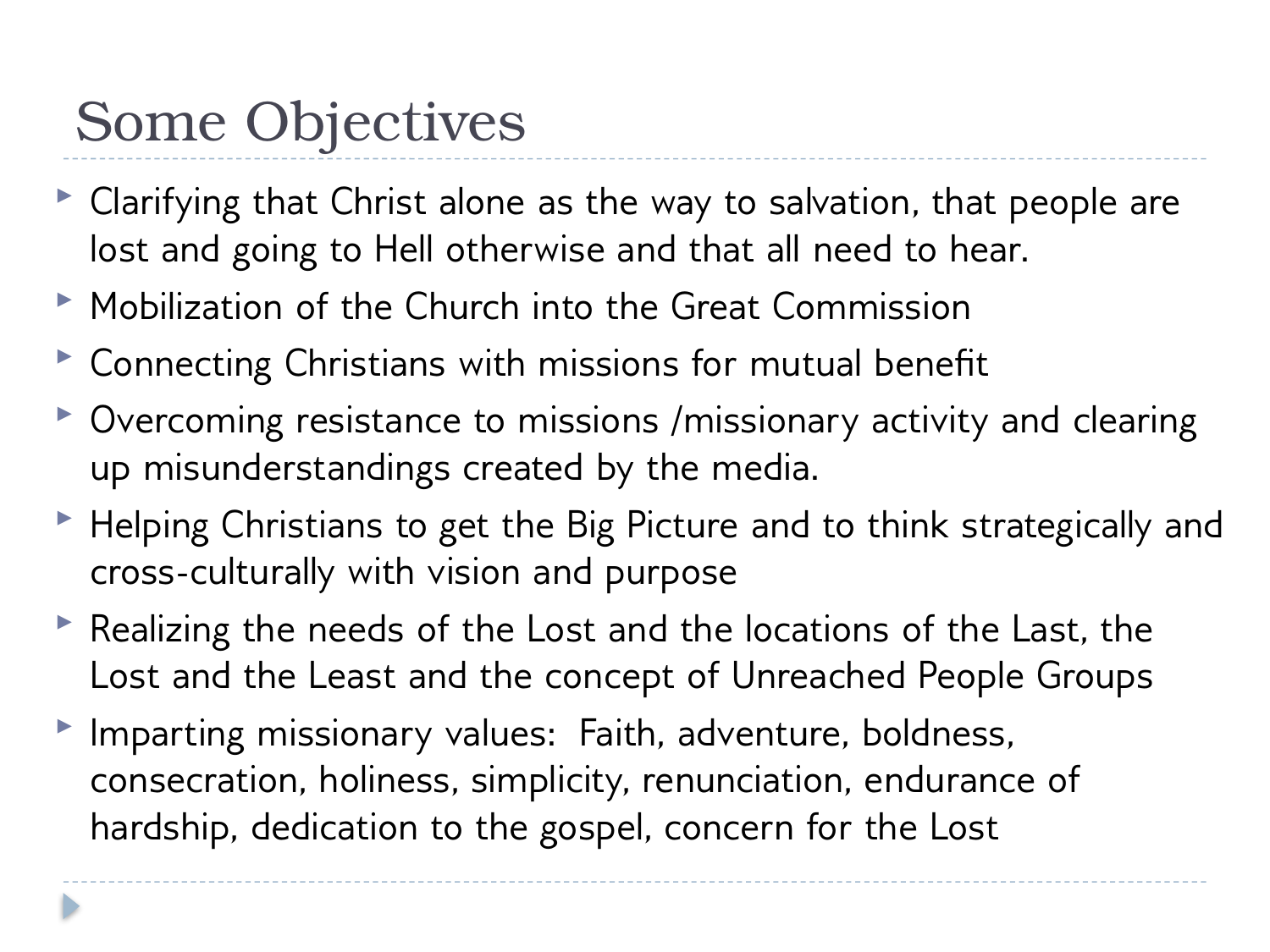

# Some Objectives
Clarifying that Christ alone as the way to salvation, that people are lost and going to Hell otherwise and that all need to hear.
Mobilization of the Church into the Great Commission
Connecting Christians with missions for mutual benefit
Overcoming resistance to missions /missionary activity and clearing up misunderstandings created by the media.
Helping Christians to get the Big Picture and to think strategically and cross-culturally with vision and purpose
Realizing the needs of the Lost and the locations of the Last, the Lost and the Least and the concept of Unreached People Groups
Imparting missionary values:  Faith, adventure, boldness, consecration, holiness, simplicity, renunciation, endurance of hardship, dedication to the gospel, concern for the Lost